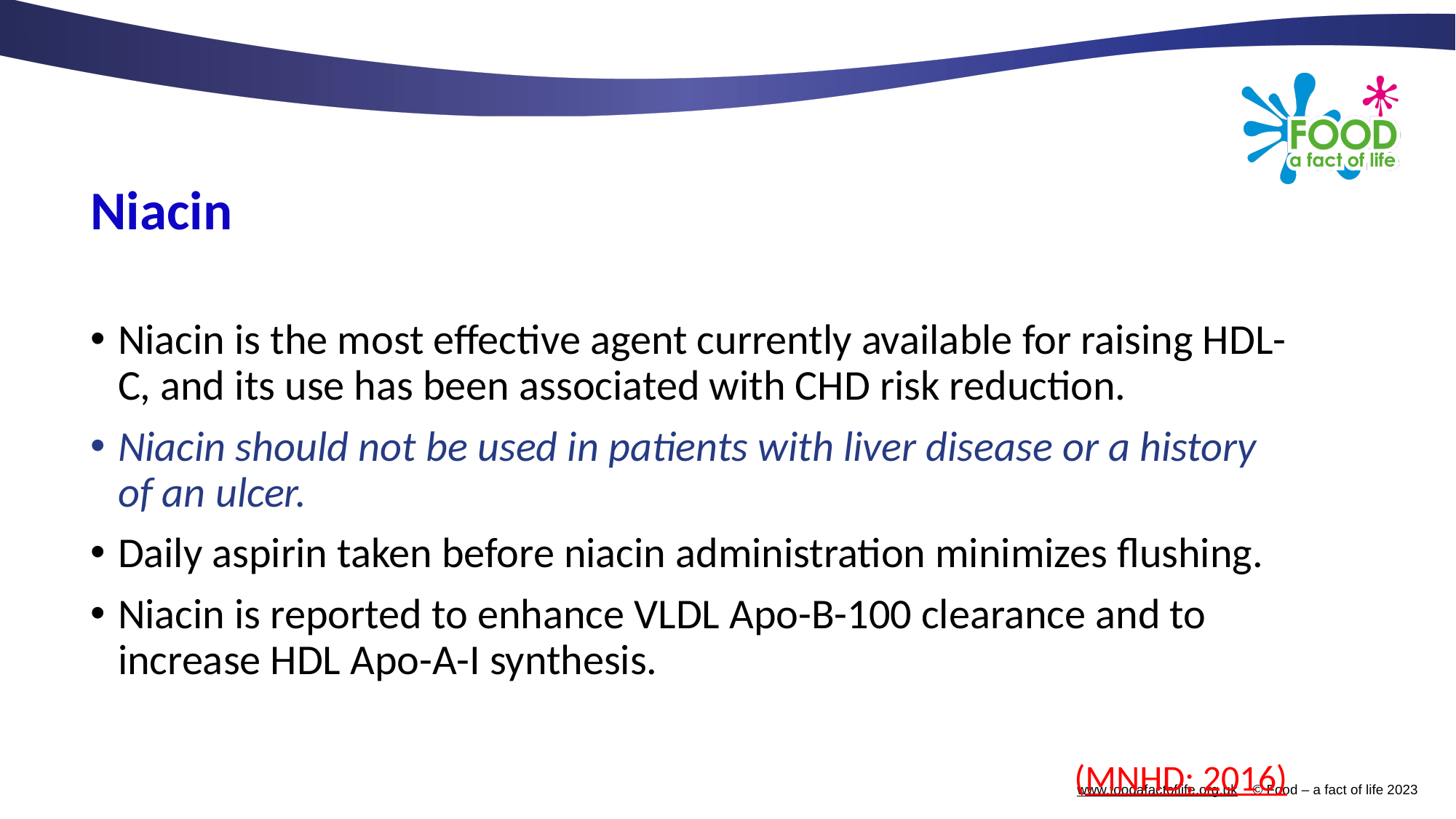

#
Niacin

Niacin is the most effective agent currently available for raising HDL-C, and its use has been associated with CHD risk reduction.
Niacin should not be used in patients with liver disease or a history of an ulcer.
Daily aspirin taken before niacin administration minimizes flushing.
Niacin is reported to enhance VLDL Apo-B-100 clearance and to increase HDL Apo-A-I synthesis.

(MNHD; 2016)